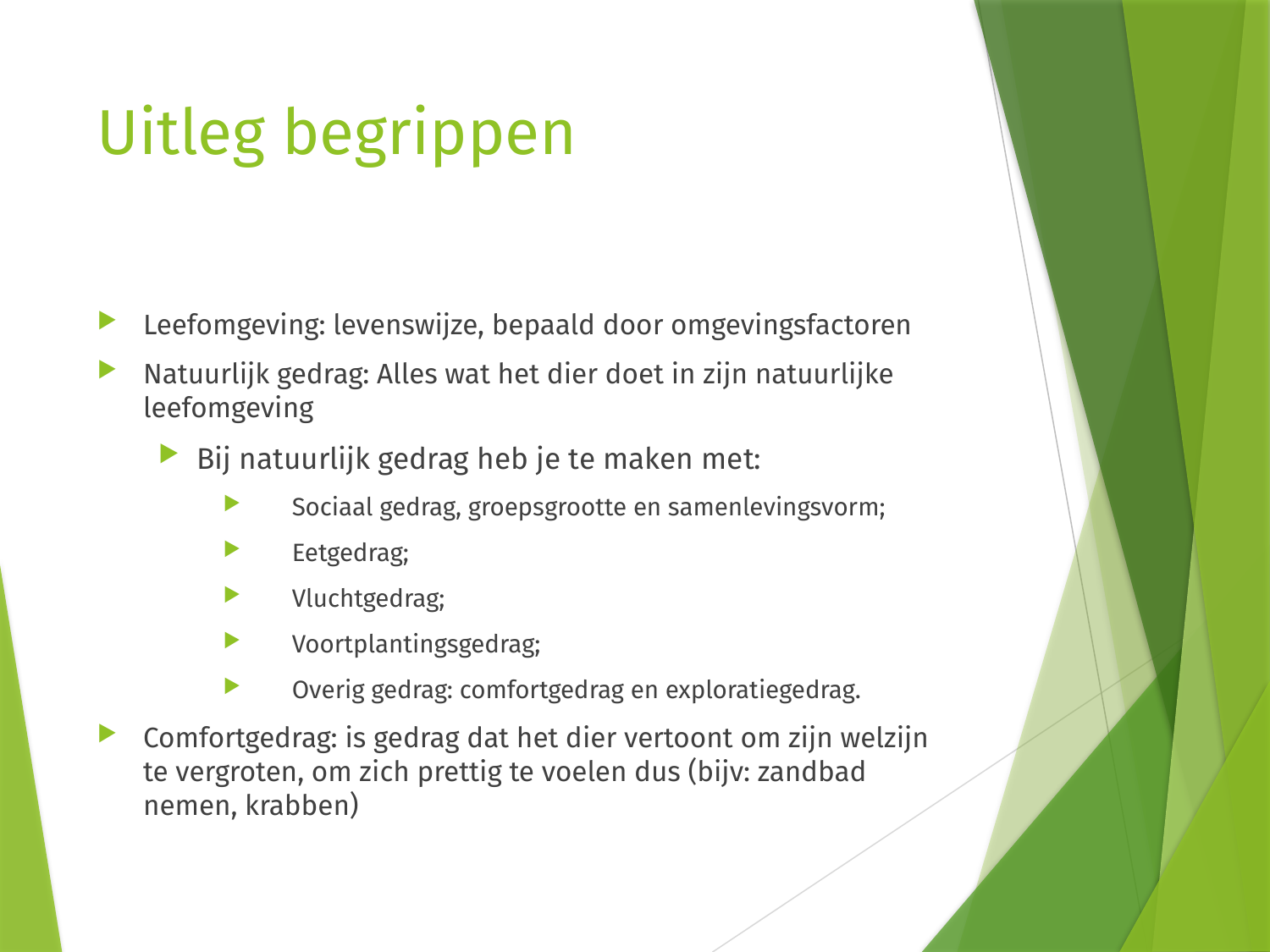

# Uitleg begrippen
Leefomgeving: levenswijze, bepaald door omgevingsfactoren
Natuurlijk gedrag: Alles wat het dier doet in zijn natuurlijke leefomgeving
Bij natuurlijk gedrag heb je te maken met:
Sociaal gedrag, groepsgrootte en samenlevingsvorm;
Eetgedrag;
Vluchtgedrag;
Voortplantingsgedrag;
Overig gedrag: comfortgedrag en exploratiegedrag.
Comfortgedrag: is gedrag dat het dier vertoont om zijn welzijn te vergroten, om zich prettig te voelen dus (bijv: zandbad nemen, krabben)